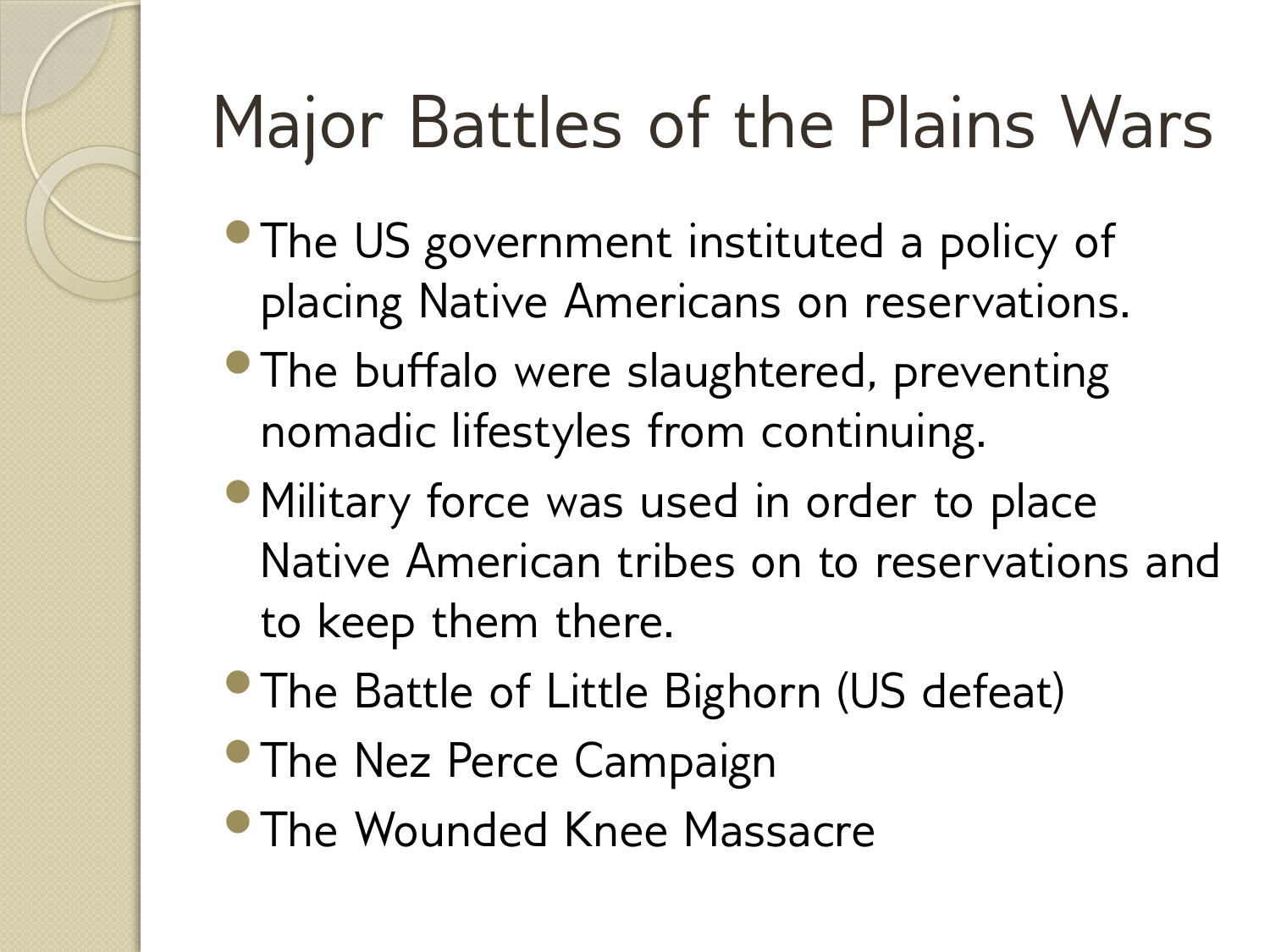

# Major Battles of the Plains Wars
The US government instituted a policy of placing Native Americans on reservations.
The buffalo were slaughtered, preventing nomadic lifestyles from continuing.
Military force was used in order to place Native American tribes on to reservations and to keep them there.
The Battle of Little Bighorn (US defeat)
The Nez Perce Campaign
The Wounded Knee Massacre